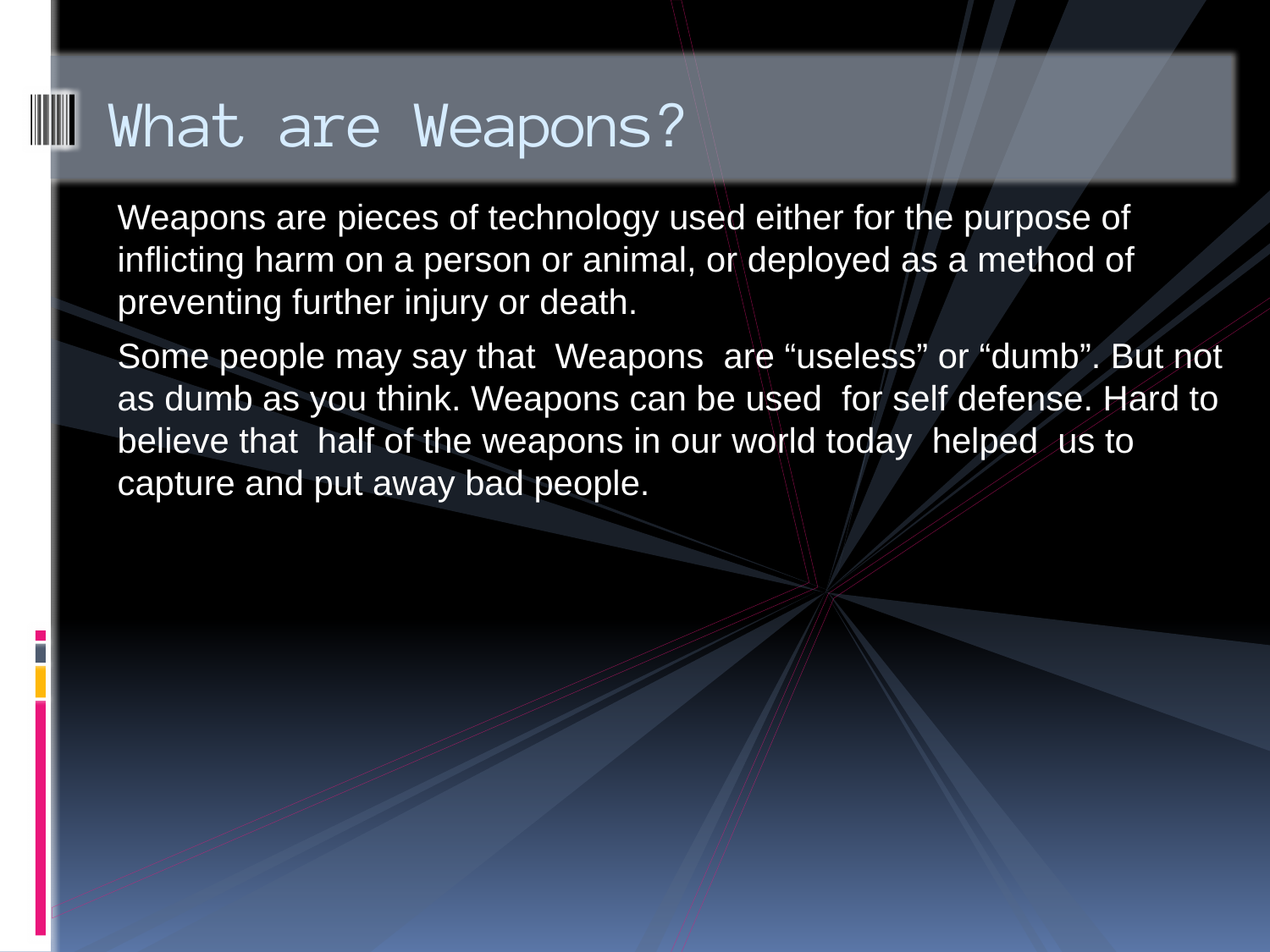

# What are Weapons?
Weapons are pieces of technology used either for the purpose of inflicting harm on a person or animal, or deployed as a method of  preventing further injury or death.
Some people may say that  Weapons  are “useless” or “dumb”. But not as dumb as you think. Weapons can be used  for self defense. Hard to believe that  half of the weapons in our world today  helped  us to capture and put away bad people.